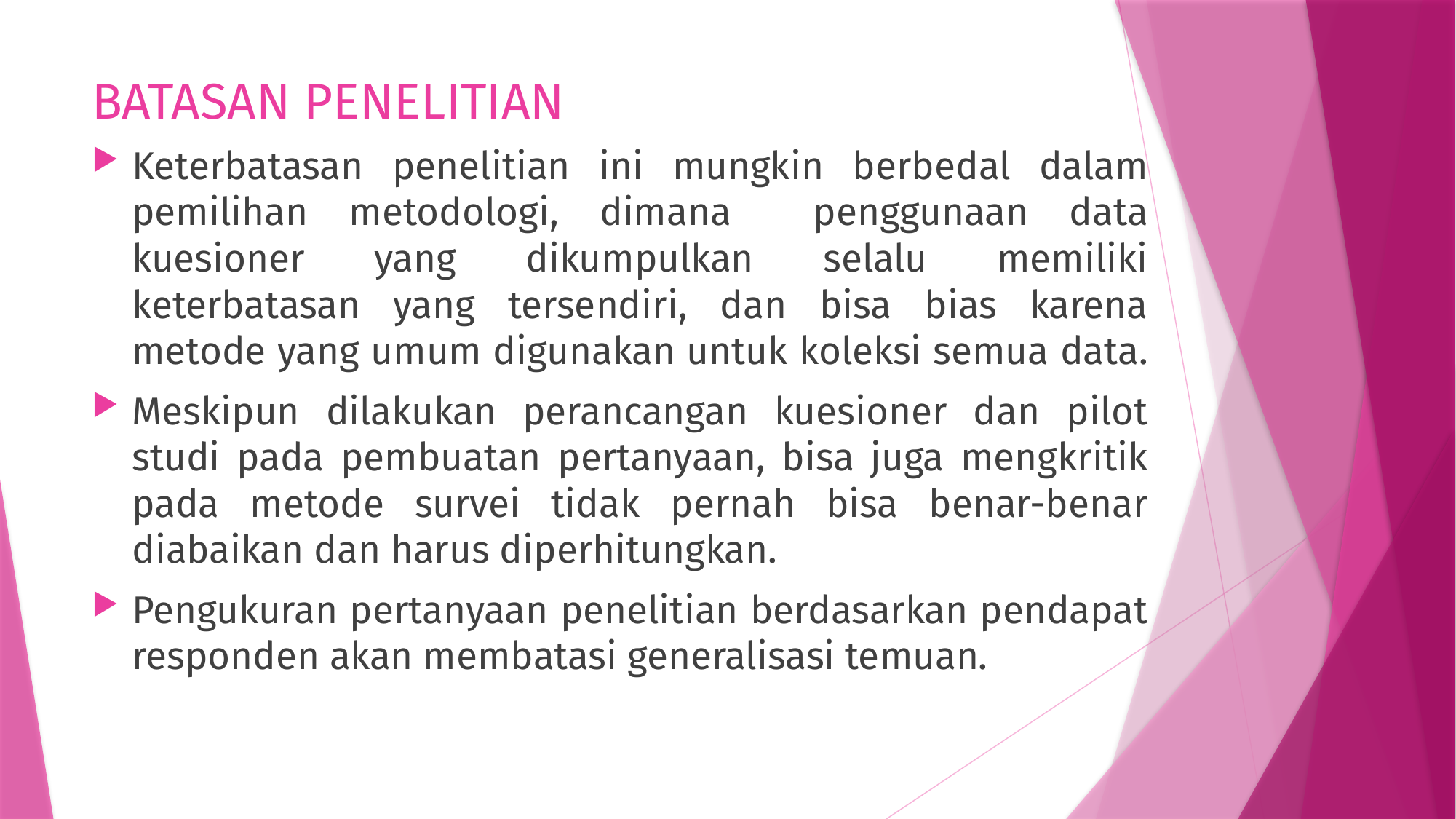

# BATASAN PENELITIAN
Keterbatasan penelitian ini mungkin berbedal dalam pemilihan metodologi, dimana  penggunaan data kuesioner yang dikumpulkan selalu memiliki keterbatasan yang tersendiri, dan bisa bias karena metode yang umum digunakan untuk koleksi semua data.
Meskipun dilakukan perancangan kuesioner dan pilot studi pada pembuatan pertanyaan, bisa juga mengkritik pada metode survei tidak pernah bisa benar-benar diabaikan dan harus diperhitungkan.
Pengukuran pertanyaan penelitian berdasarkan pendapat responden akan membatasi generalisasi temuan.